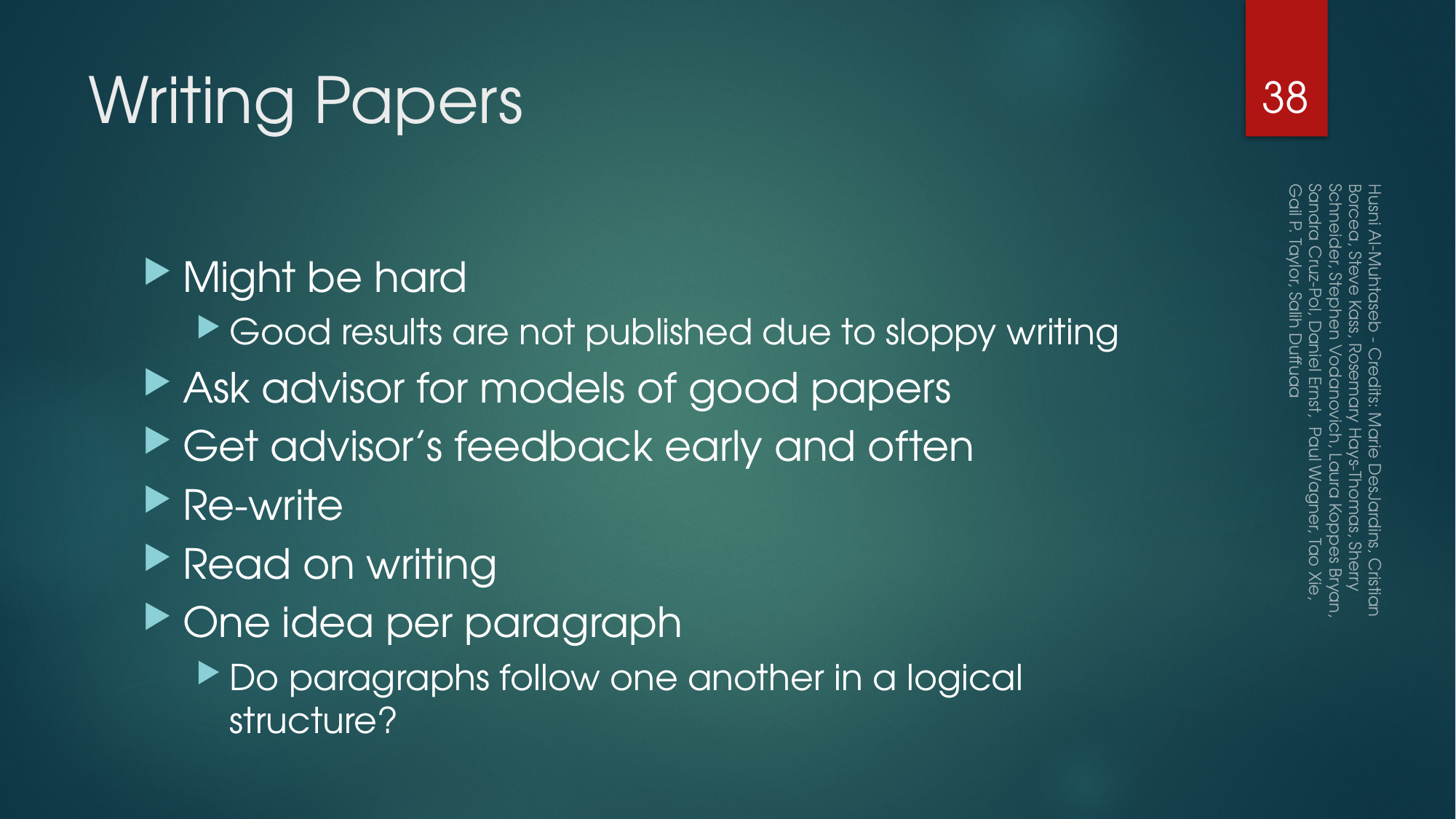

38
# Writing Papers
Might be hard
Good results are not published due to sloppy writing
Ask advisor for models of good papers
Get advisor’s feedback early and often
Re-write
Read on writing
One idea per paragraph
Do paragraphs follow one another in a logical structure?
Husni Al-Muhtaseb - Credits: Marie DesJardins, Cristian Borcea, Steve Kass, Rosemary Hays-Thomas, Sherry Schneider, Stephen Vodanovich, Laura Koppes Bryan, Sandra Cruz-Pol, Daniel Ernst,  Paul Wagner, Tao Xie, Gail P. Taylor, Salih Duffuaa